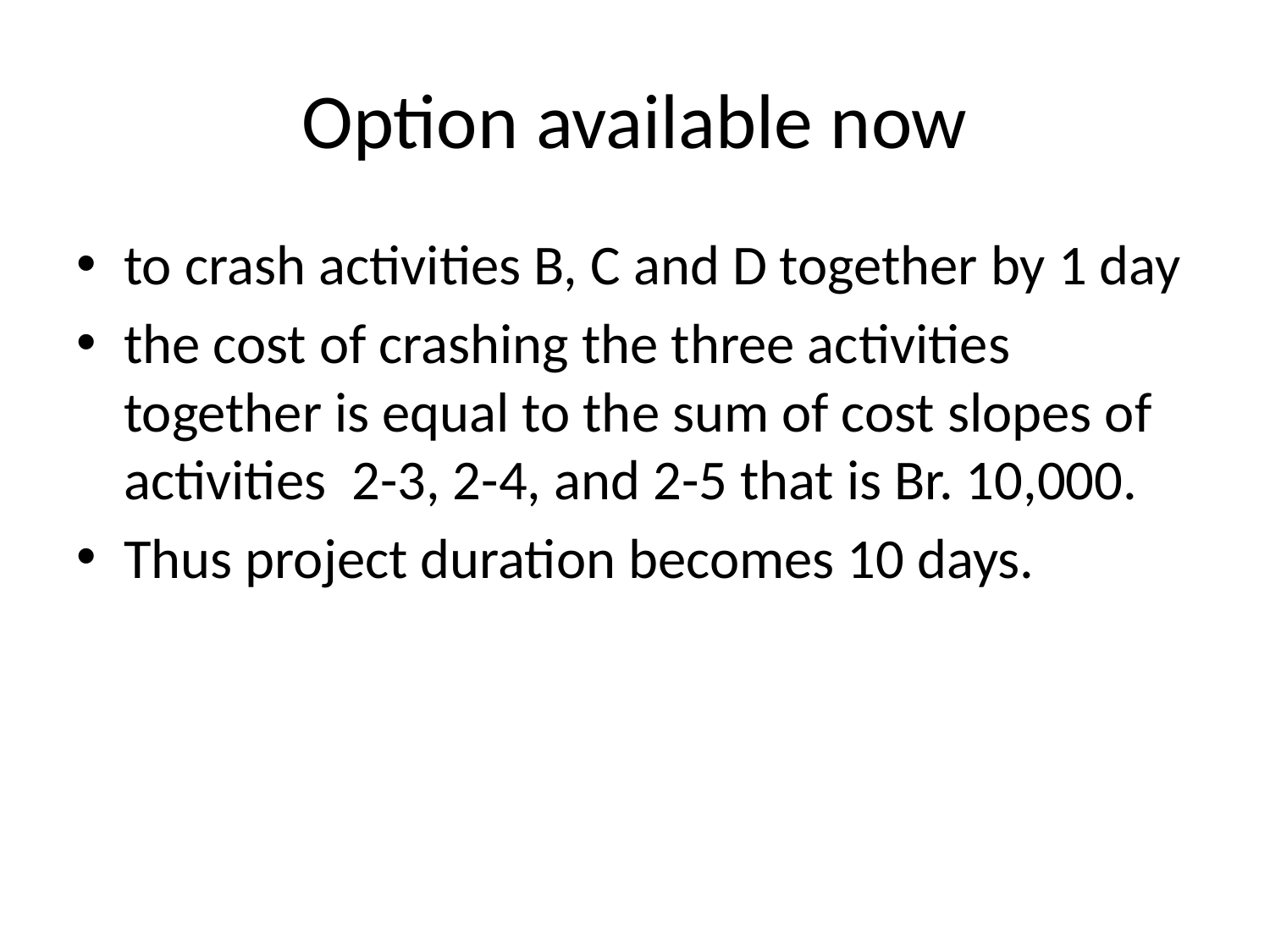

# Option available now
to crash activities B, C and D together by 1 day
the cost of crashing the three activities together is equal to the sum of cost slopes of activities  2-3, 2-4, and 2-5 that is Br. 10,000.
Thus project duration becomes 10 days.